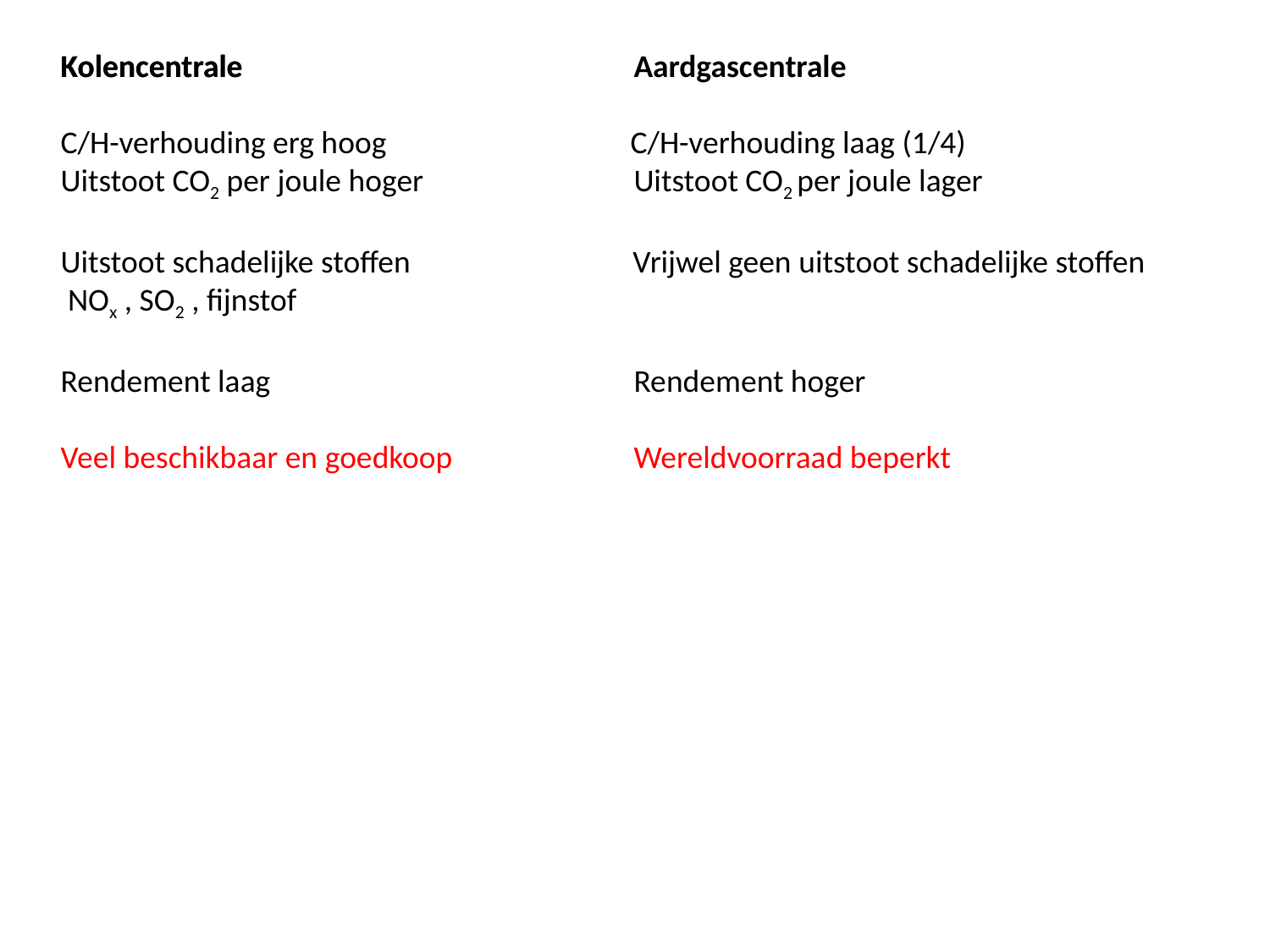

Kolencentrale                                                    	Aardgascentrale

C/H-verhouding erg hoog                                  C/H-verhouding laag (1/4)
Uitstoot CO2 per joule hoger	Uitstoot CO2 per joule lager

Uitstoot schadelijke stoffen                               Vrijwel geen uitstoot schadelijke stoffen
 NOx , SO2 , fijnstof

Rendement laag	Rendement hoger

Veel beschikbaar en goedkoop	Wereldvoorraad beperkt

Kolencentrale